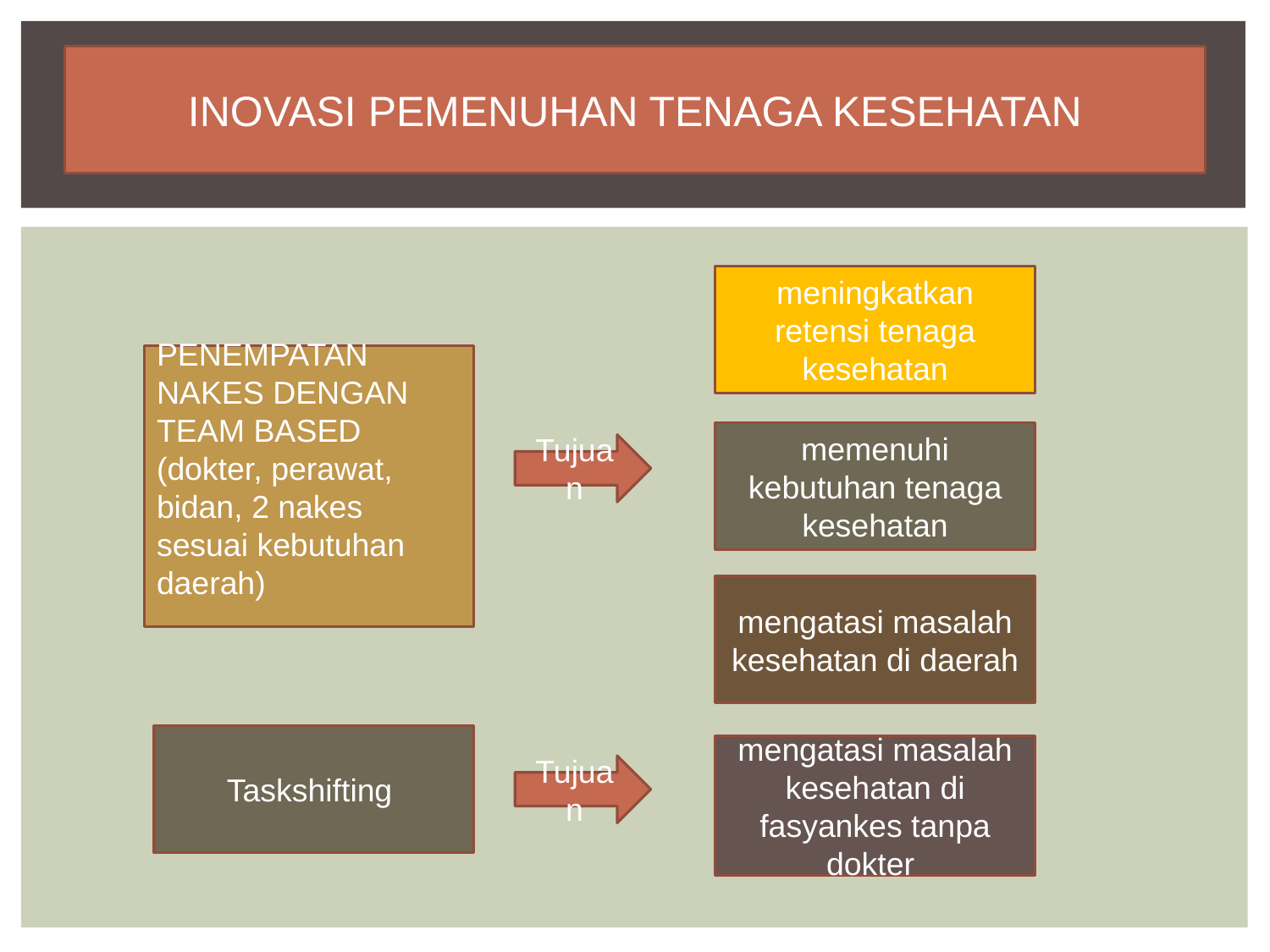

INOVASI PEMENUHAN TENAGA KESEHATAN
#
meningkatkan retensi tenaga kesehatan
PENEMPATAN NAKES DENGAN  TEAM BASED
(dokter, perawat, bidan, 2 nakes sesuai kebutuhan daerah)

memenuhi kebutuhan tenaga kesehatan
Tujuan
mengatasi masalah kesehatan di daerah
Taskshifting
mengatasi masalah kesehatan di fasyankes tanpa dokter
Tujuan